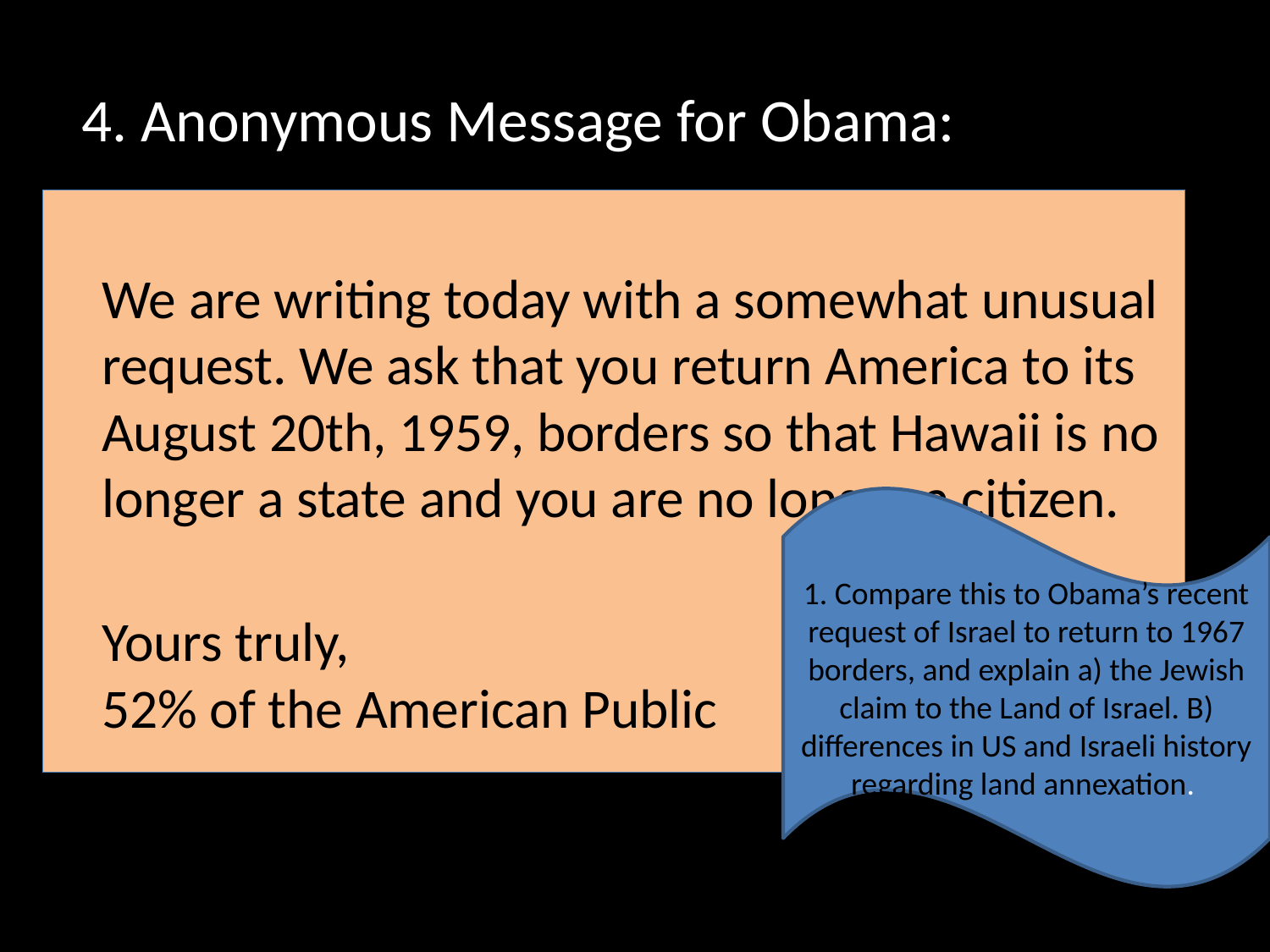

# 4. Anonymous Message for Obama:
We are writing today with a somewhat unusual request. We ask that you return America to its August 20th, 1959, borders so that Hawaii is no longer a state and you are no longer a citizen.
Yours truly,
52% of the American Public
1. Compare this to Obama’s recent request of Israel to return to 1967 borders, and explain a) the Jewish claim to the Land of Israel. B) differences in US and Israeli history regarding land annexation.